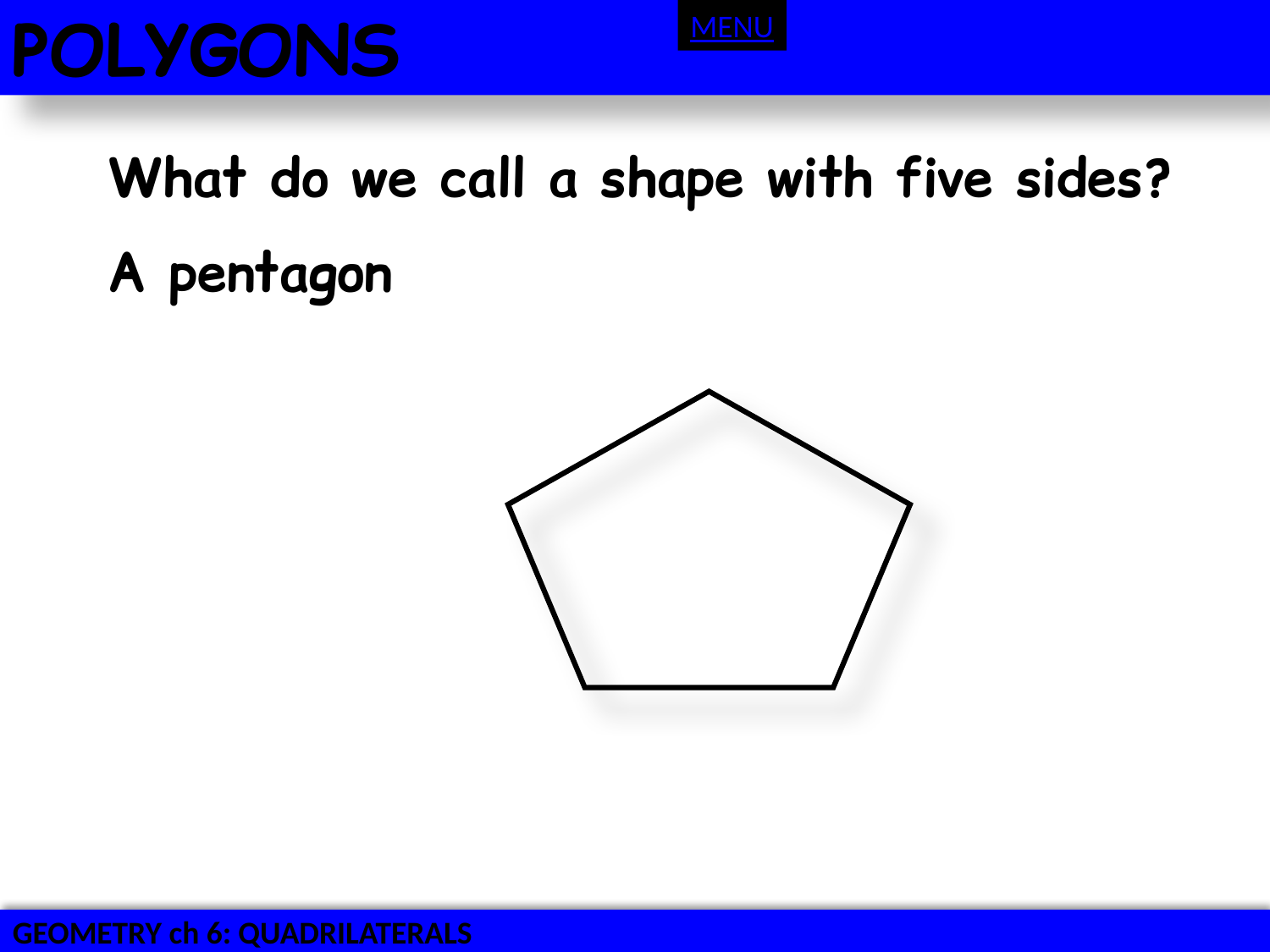

POLYGONS
MENU
What do we call a shape with five sides?
A pentagon

GEOMETRY ch 6: QUADRILATERALS